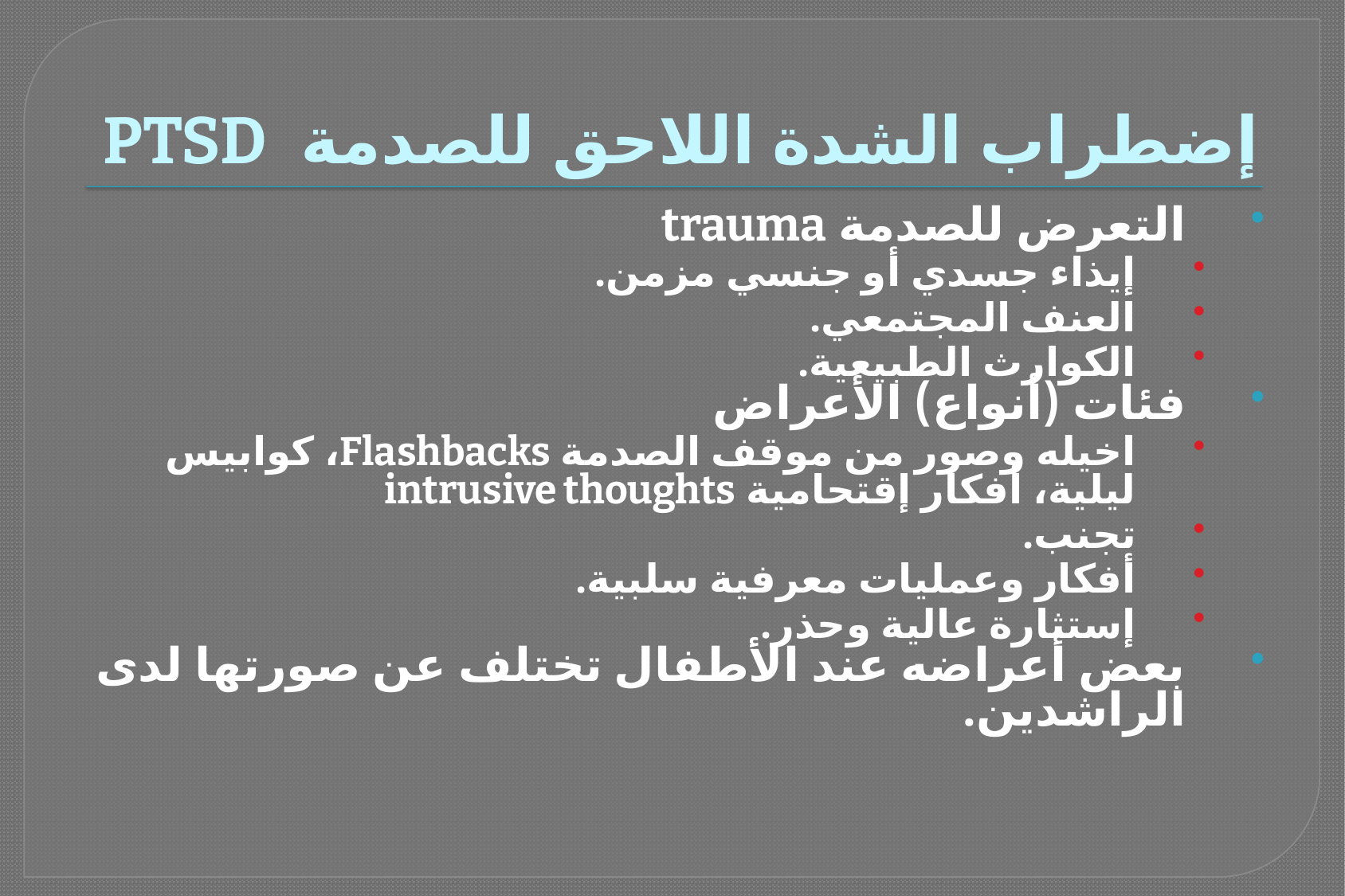

# إضطراب الشدة اللاحق للصدمة  PTSD
التعرض للصدمة trauma
إيذاء جسدي أو جنسي مزمن.
العنف المجتمعي.
الكوارث الطبيعية.
فئات (أنواع) الأعراض
اخيله وصور من موقف الصدمة Flashbacks، كوابيس ليلية، أفكار إقتحامية intrusive thoughts
تجنب.
أفكار وعمليات معرفية سلبية.
إستثارة عالية وحذر.
بعض أعراضه عند الأطفال تختلف عن صورتها لدى الراشدين.